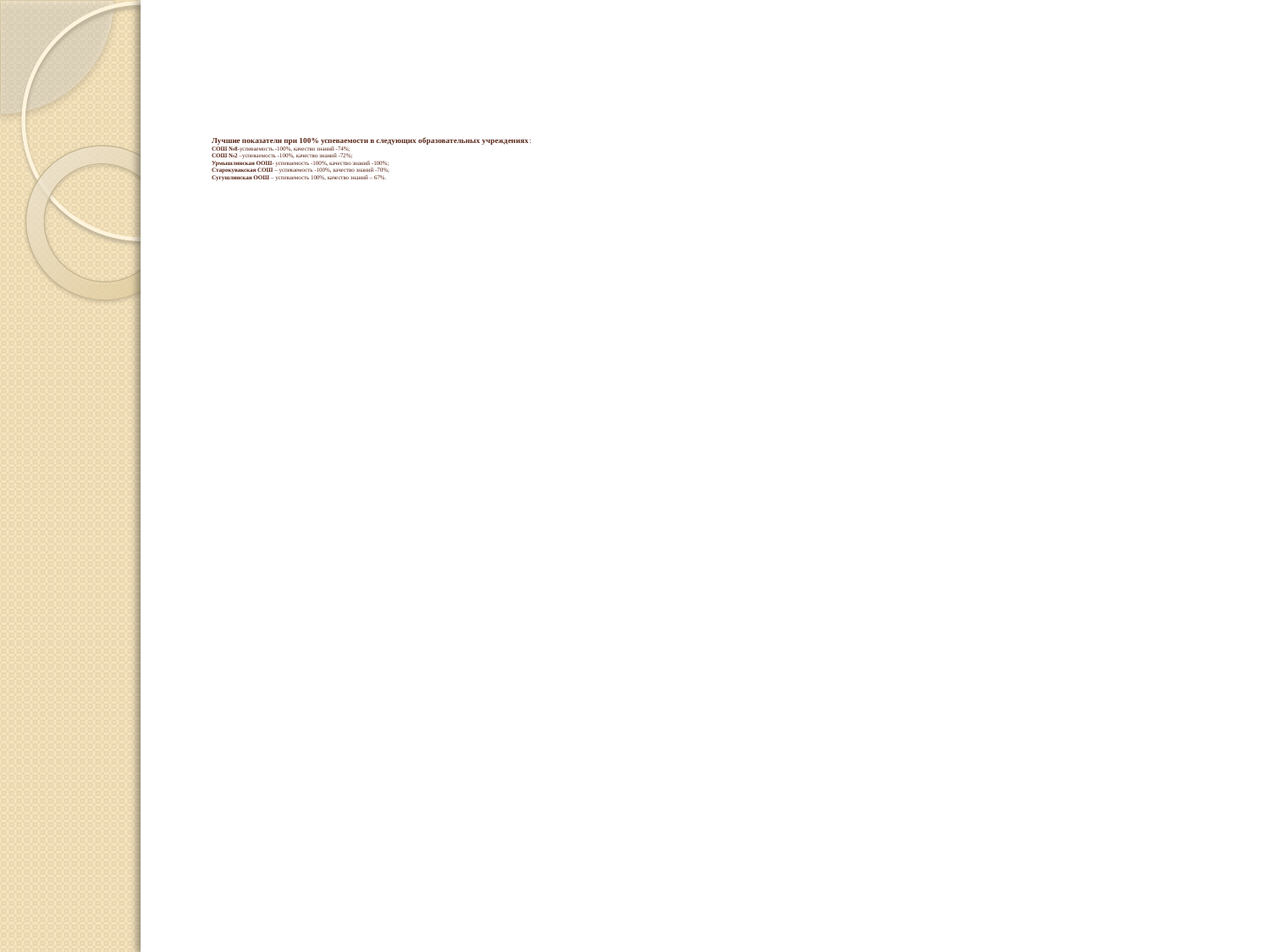

# Лучшие показатели при 100% успеваемости в следующих образовательных учреждениях: СОШ №8-успеваемость -100%, качество знаний -74%; СОШ №2 –успеваемость -100%, качество знаний -72%; Урмышлинская ООШ- успеваемость -100%, качество знаний -100%; Старокувакская СОШ – успеваемость -100%, качество знаний -70%; Сугушлинская ООШ – успеваемость 100%, качество знаний – 67%.